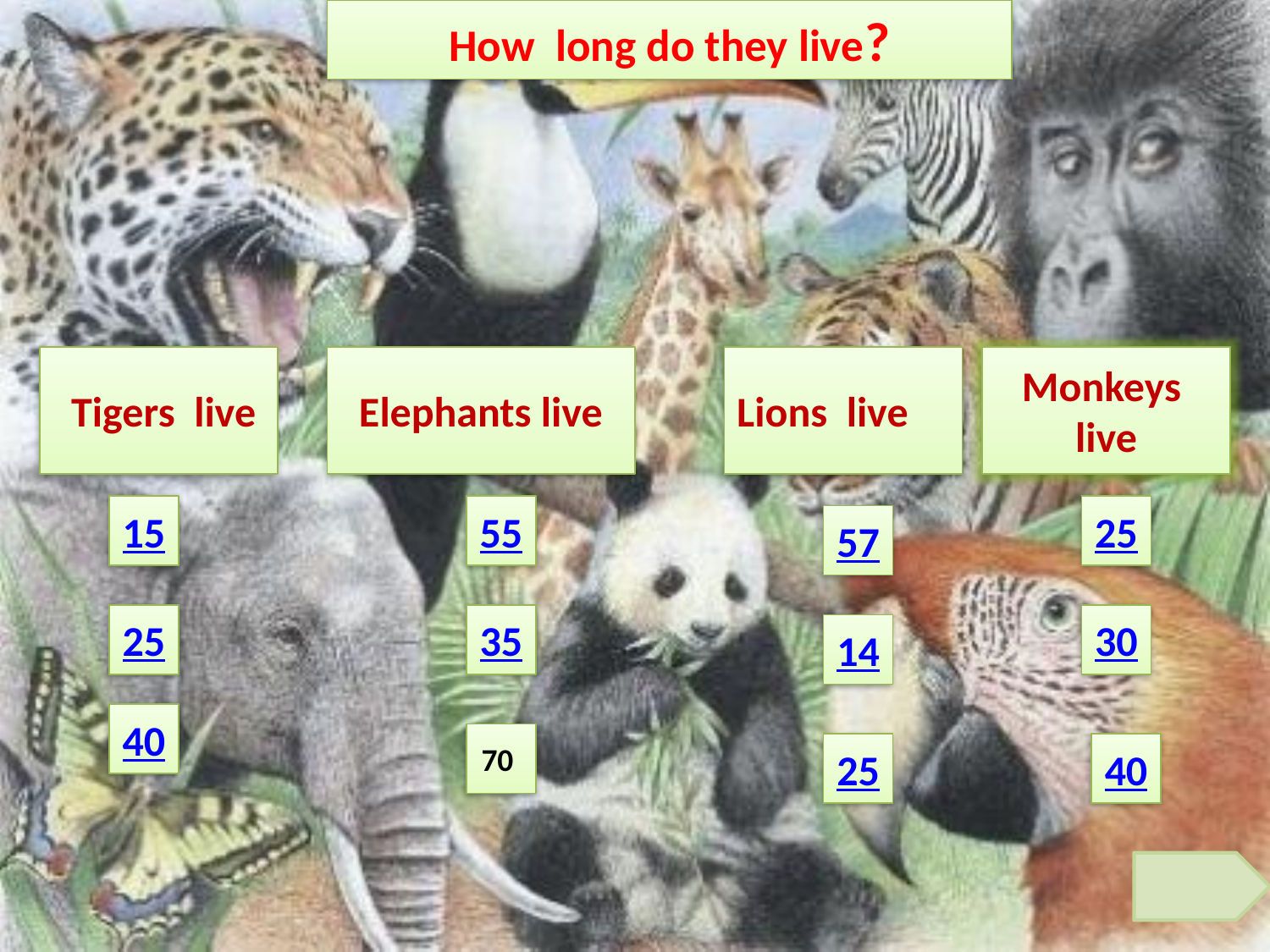

# How  long do they live?
  Tigers  live
  Elephants live
Lions  live
Monkeys  live
15
55
25
57
25
35
30
14
40
70
25
40